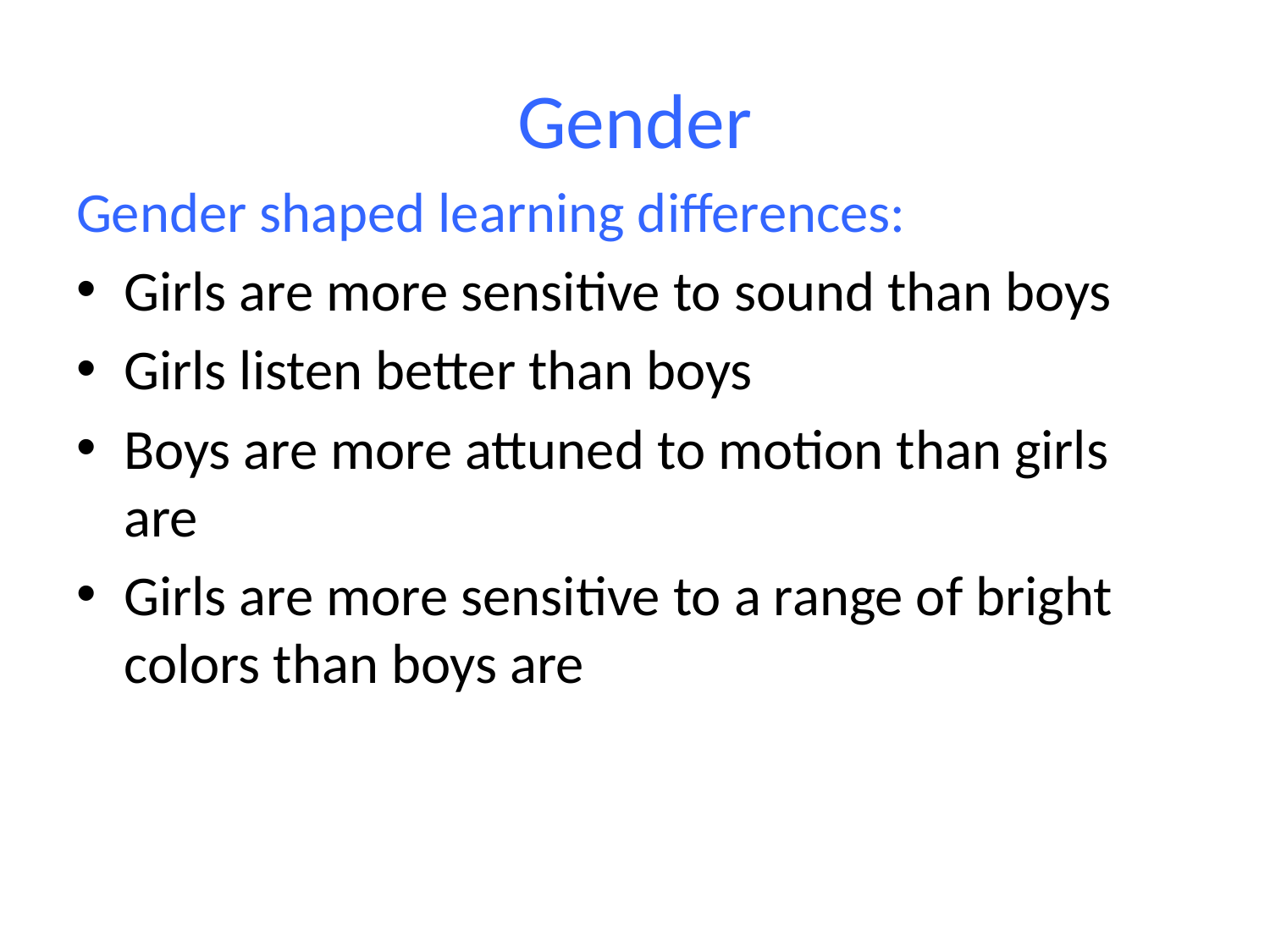

# Gender
Gender shaped learning differences:
Girls are more sensitive to sound than boys
Girls listen better than boys
Boys are more attuned to motion than girls are
Girls are more sensitive to a range of bright colors than boys are